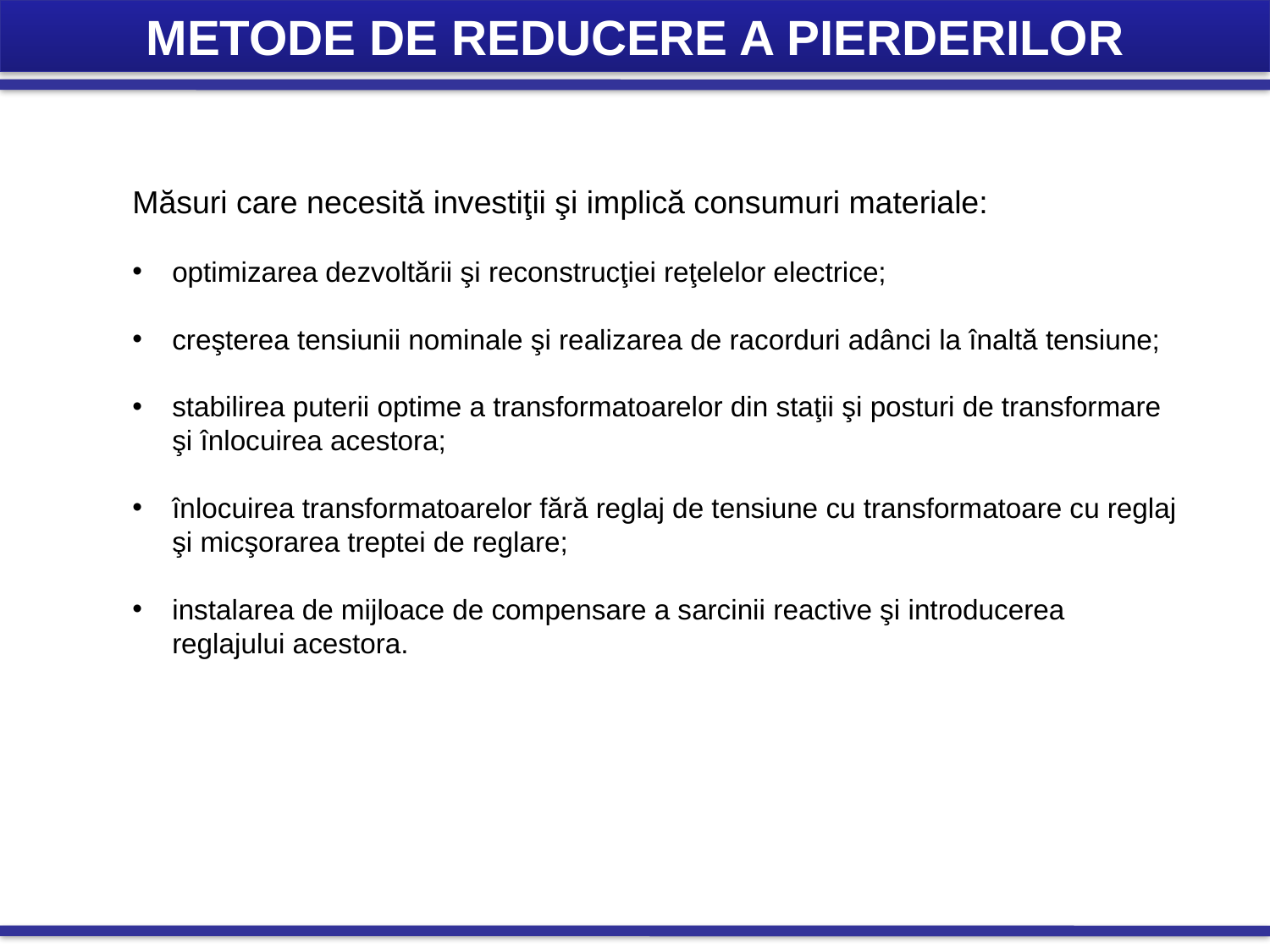

METODE DE REDUCERE A PIERDERILOR

Măsuri care necesită investiţii şi implică consumuri materiale:

optimizarea dezvoltării şi reconstrucţiei reţelelor electrice;

creşterea tensiunii nominale şi realizarea de racorduri adânci la înaltă tensiune;

stabilirea puterii optime a transformatoarelor din staţii şi posturi de transformare şi înlocuirea acestora;

înlocuirea transformatoarelor fără reglaj de tensiune cu transformatoare cu reglaj şi micşorarea treptei de reglare;

instalarea de mijloace de compensare a sarcinii reactive şi introducerea reglajului acestora.